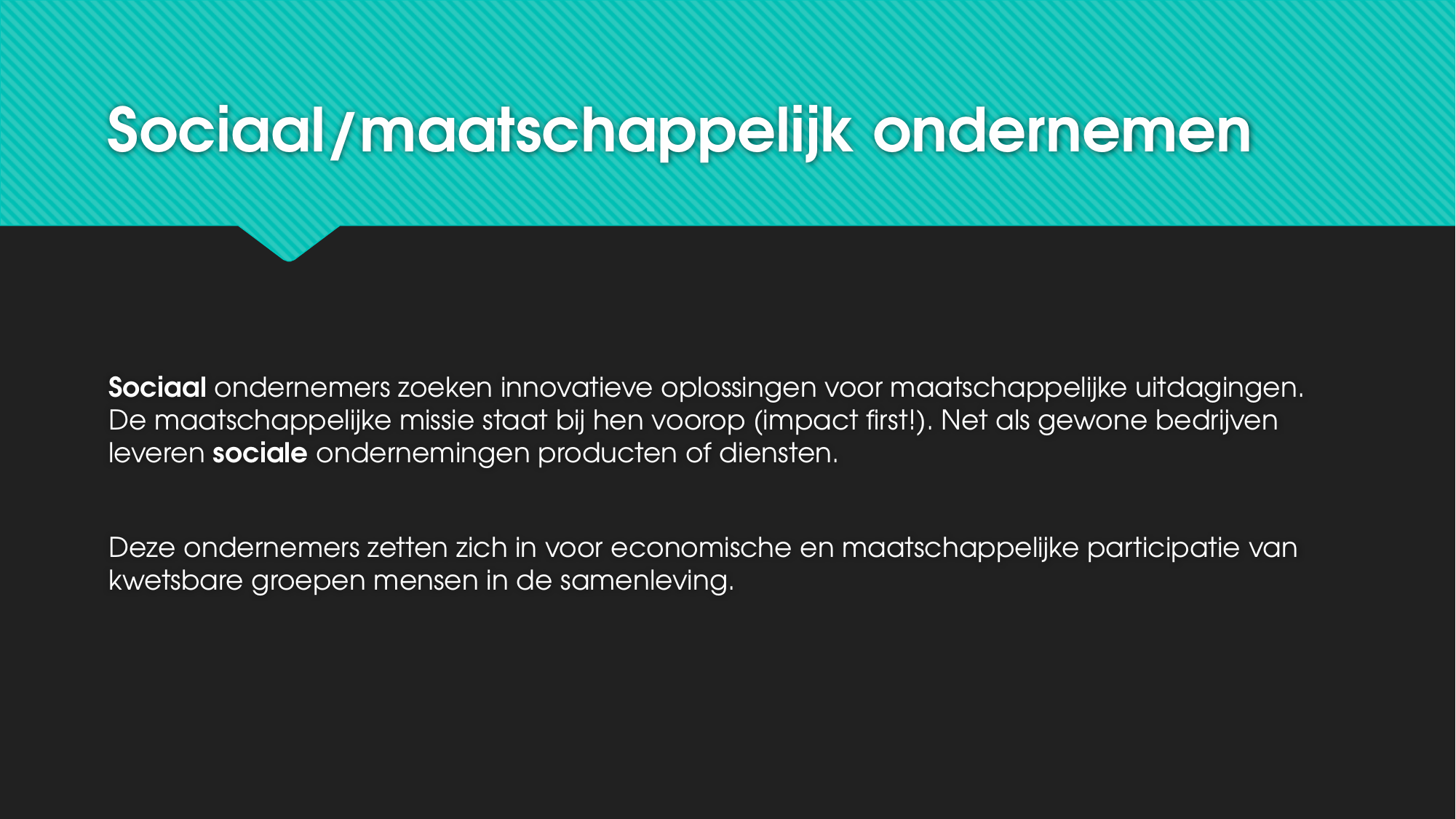

# Sociaal/maatschappelijk ondernemen
Sociaal ondernemers zoeken innovatieve oplossingen voor maatschappelijke uitdagingen. De maatschappelijke missie staat bij hen voorop (impact first!). Net als gewone bedrijven leveren sociale ondernemingen producten of diensten.

Deze ondernemers zetten zich in voor economische en maatschappelijke participatie van kwetsbare groepen mensen in de samenleving.